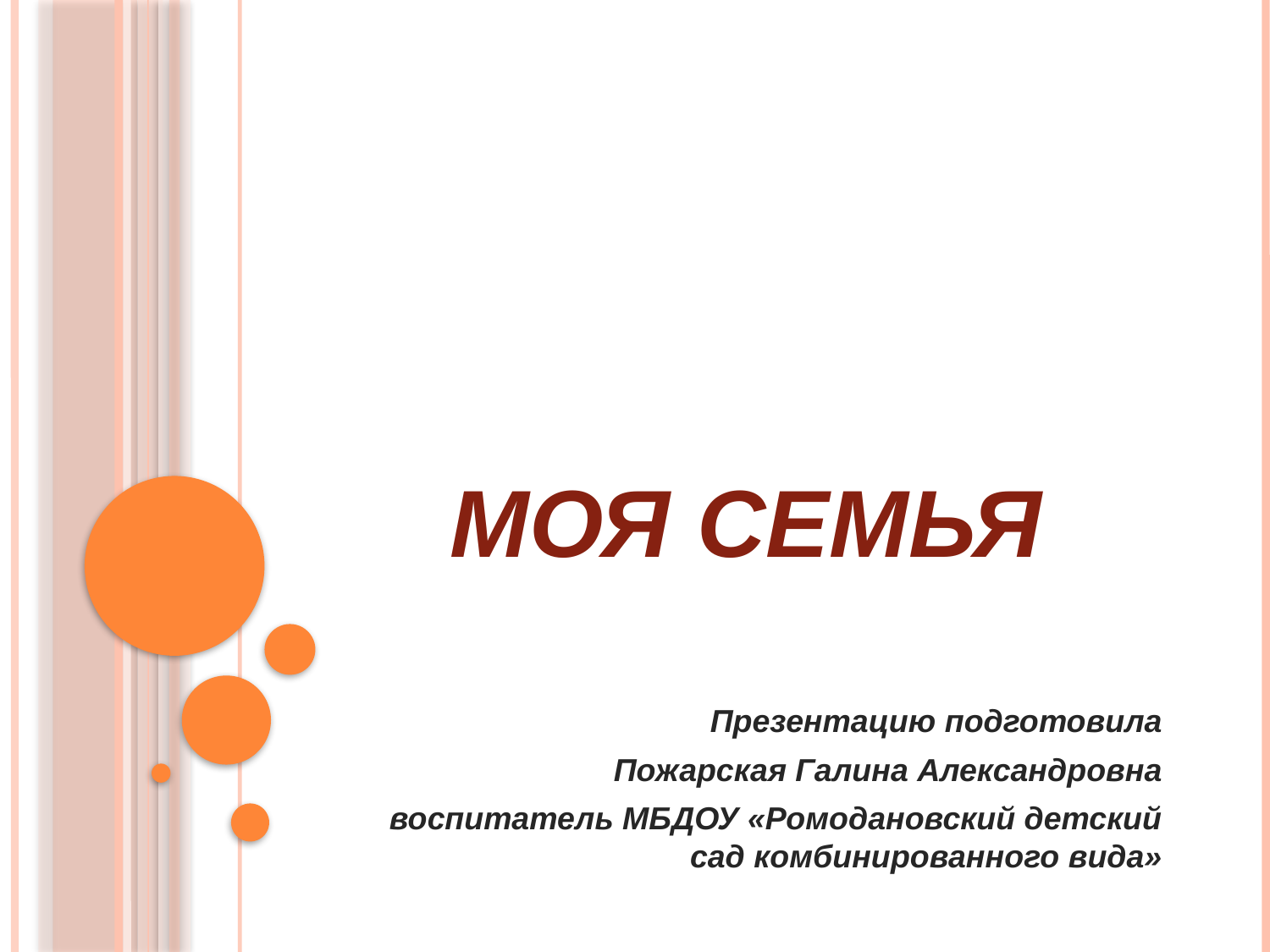

# МОЯ СЕМЬЯ
Презентацию подготовила
Пожарская Галина Александровна
 воспитатель МБДОУ «Ромодановский детский сад комбинированного вида»